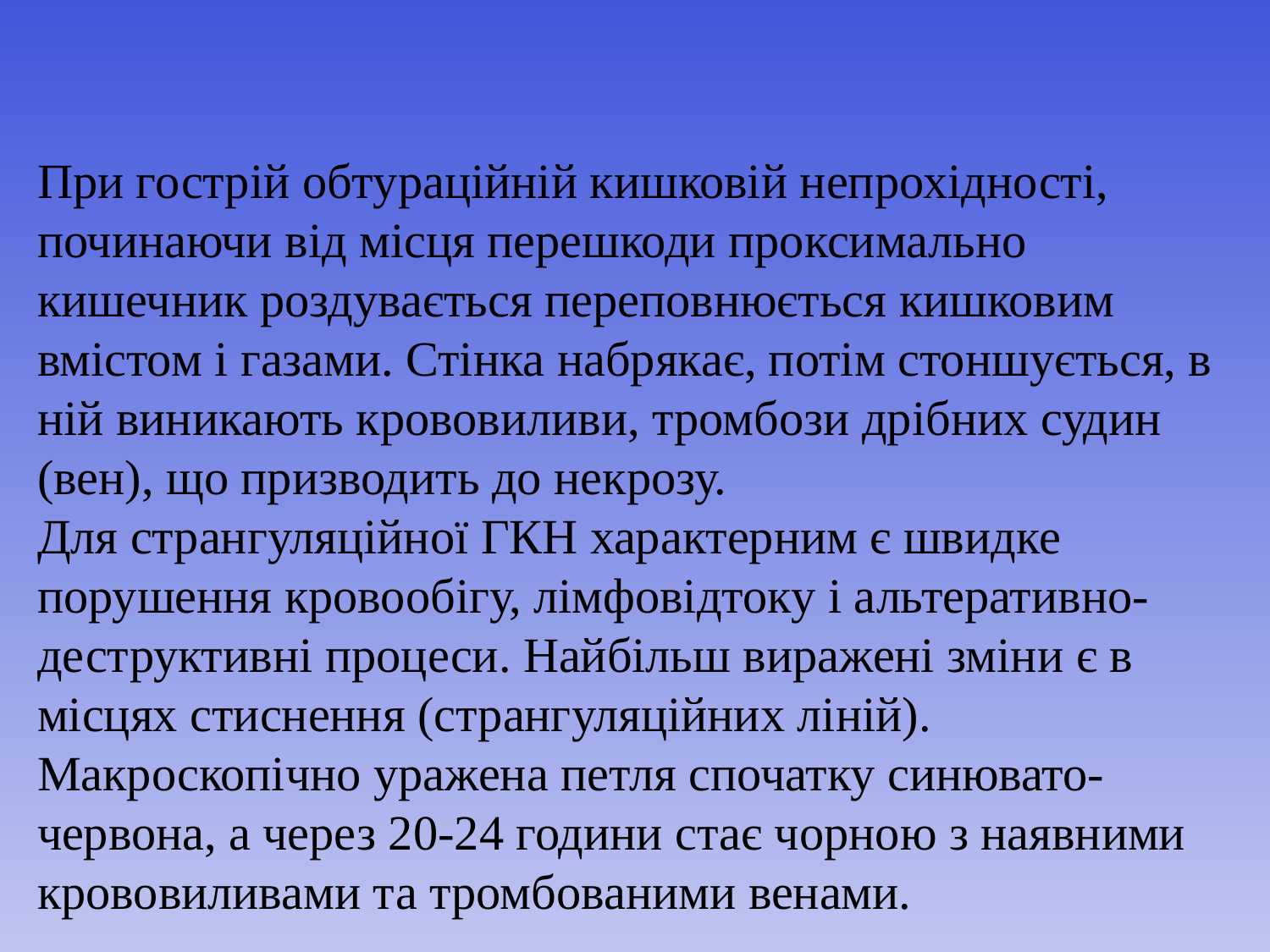

При гострій обтураційній кишковій непрохідності, починаючи від місця перешкоди проксимально кишечник роздувається переповнюється кишковим вмістом і газами. Стінка набрякає, потім стоншується, в ній виникають крововиливи, тромбози дрібних судин (вен), що призводить до некрозу.
Для странгуляційної ГКН характерним є швидке порушення кровообігу, лімфовідтоку і альтеративно-деструктивні процеси. Найбільш виражені зміни є в місцях стиснення (странгуляційних ліній). Макроскопічно уражена петля спочатку синювато-червона, а через 20-24 години стає чорною з наявними крововиливами та тромбованими венами.